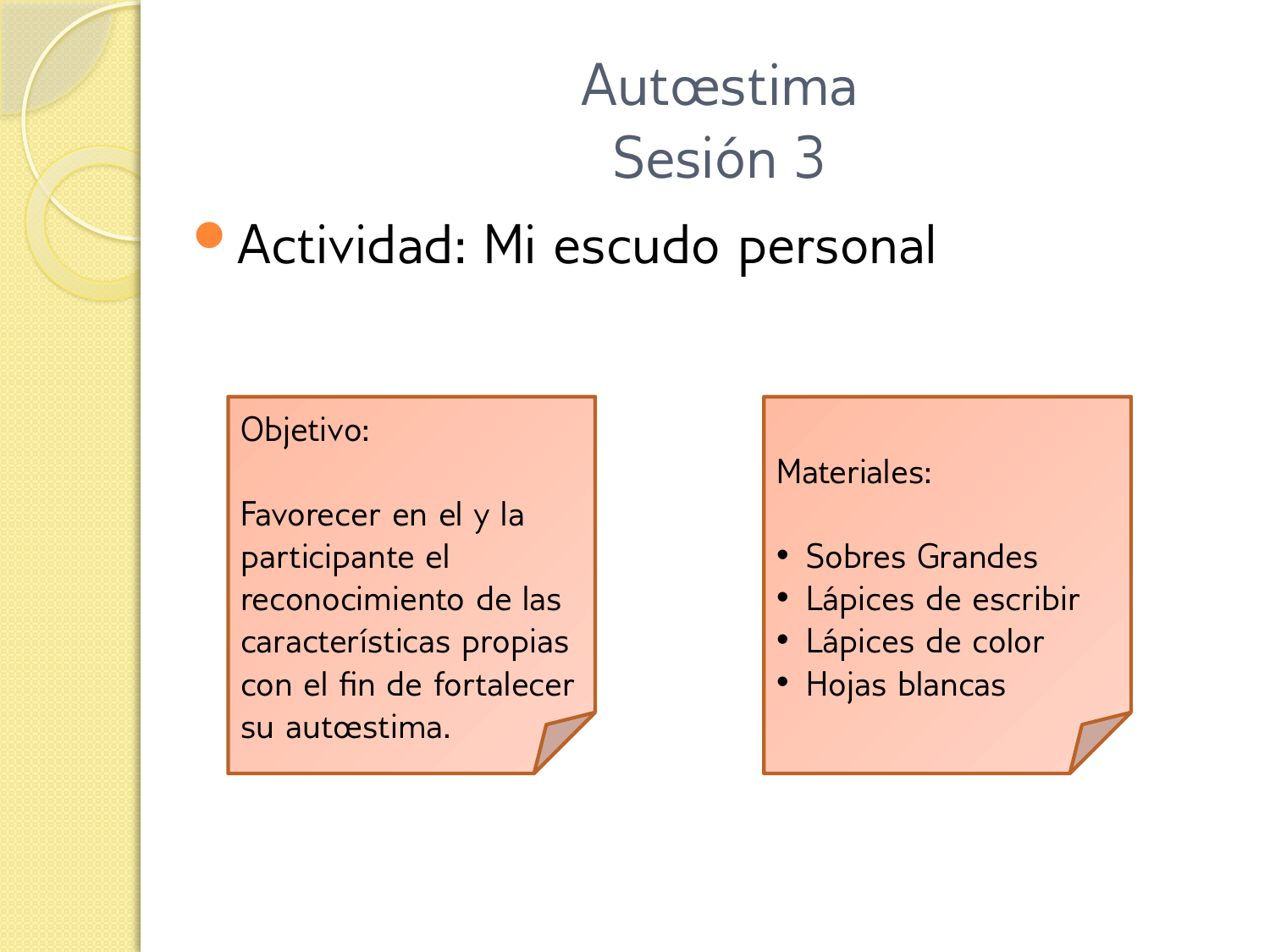

# Autoestima Sesión 3
Actividad: Mi escudo personal

Objetivo:

Favorecer en el y la participante el reconocimiento de las características propias con el fin de fortalecer su autoestima.

Materiales:

Sobres Grandes
Lápices de escribir
Lápices de color
Hojas blancas